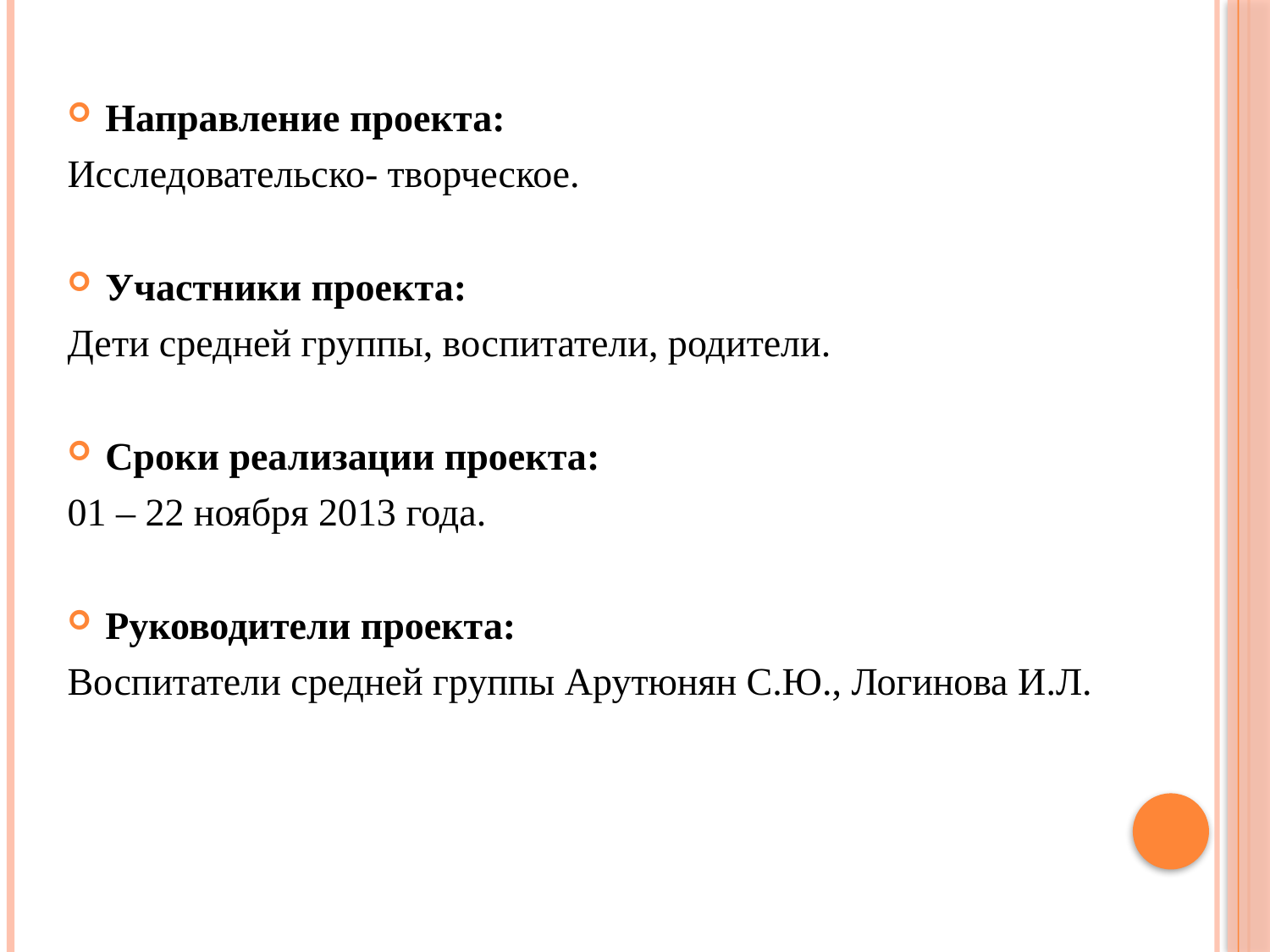

#
Направление проекта:
Исследовательско- творческое.

Участники проекта:
Дети средней группы, воспитатели, родители.

Сроки реализации проекта:
01 – 22 ноября 2013 года.

Руководители проекта:
Воспитатели средней группы Арутюнян С.Ю., Логинова И.Л.